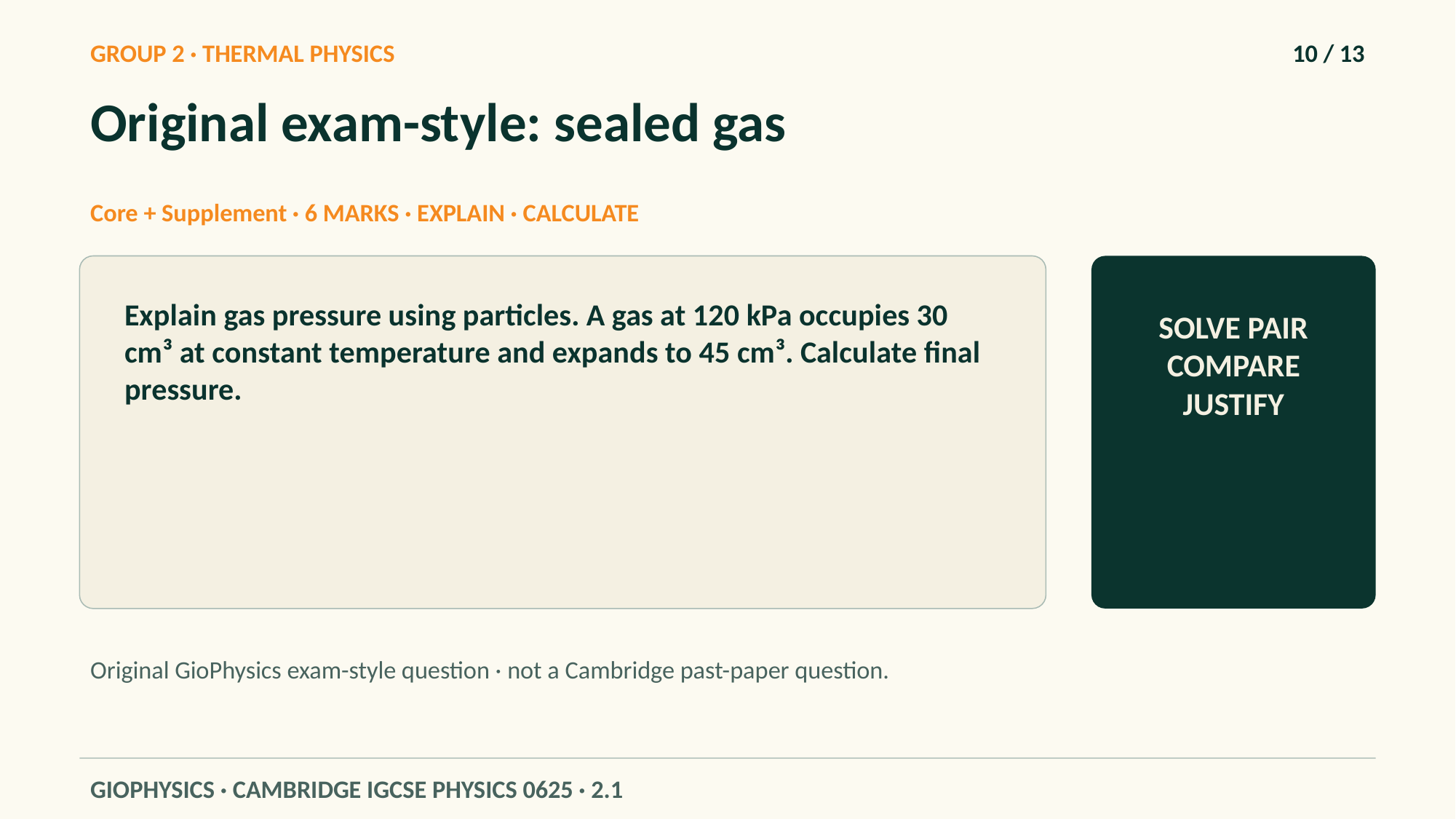

GROUP 2 · THERMAL PHYSICS
10 / 13
Original exam-style: sealed gas
Core + Supplement · 6 MARKS · EXPLAIN · CALCULATE

Explain gas pressure using particles. A gas at 120 kPa occupies 30 cm³ at constant temperature and expands to 45 cm³. Calculate final pressure.
SOLVE PAIR COMPARE JUSTIFY
Original GioPhysics exam-style question · not a Cambridge past-paper question.

GIOPHYSICS · CAMBRIDGE IGCSE PHYSICS 0625 · 2.1